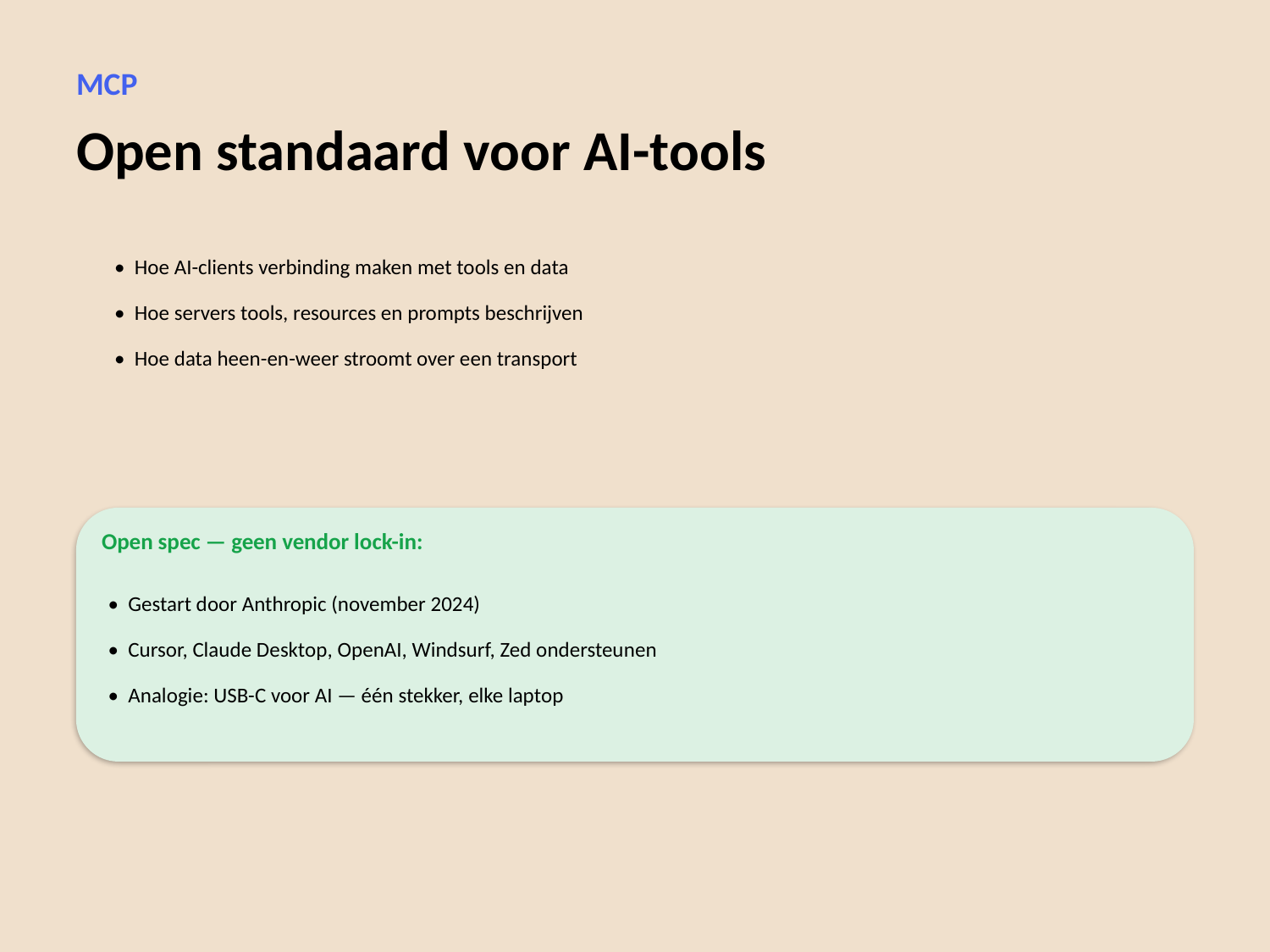

MCP
Open standaard voor AI-tools
•  Hoe AI-clients verbinding maken met tools en data
•  Hoe servers tools, resources en prompts beschrijven
•  Hoe data heen-en-weer stroomt over een transport

Open spec — geen vendor lock-in:
•  Gestart door Anthropic (november 2024)
•  Cursor, Claude Desktop, OpenAI, Windsurf, Zed ondersteunen
•  Analogie: USB-C voor AI — één stekker, elke laptop